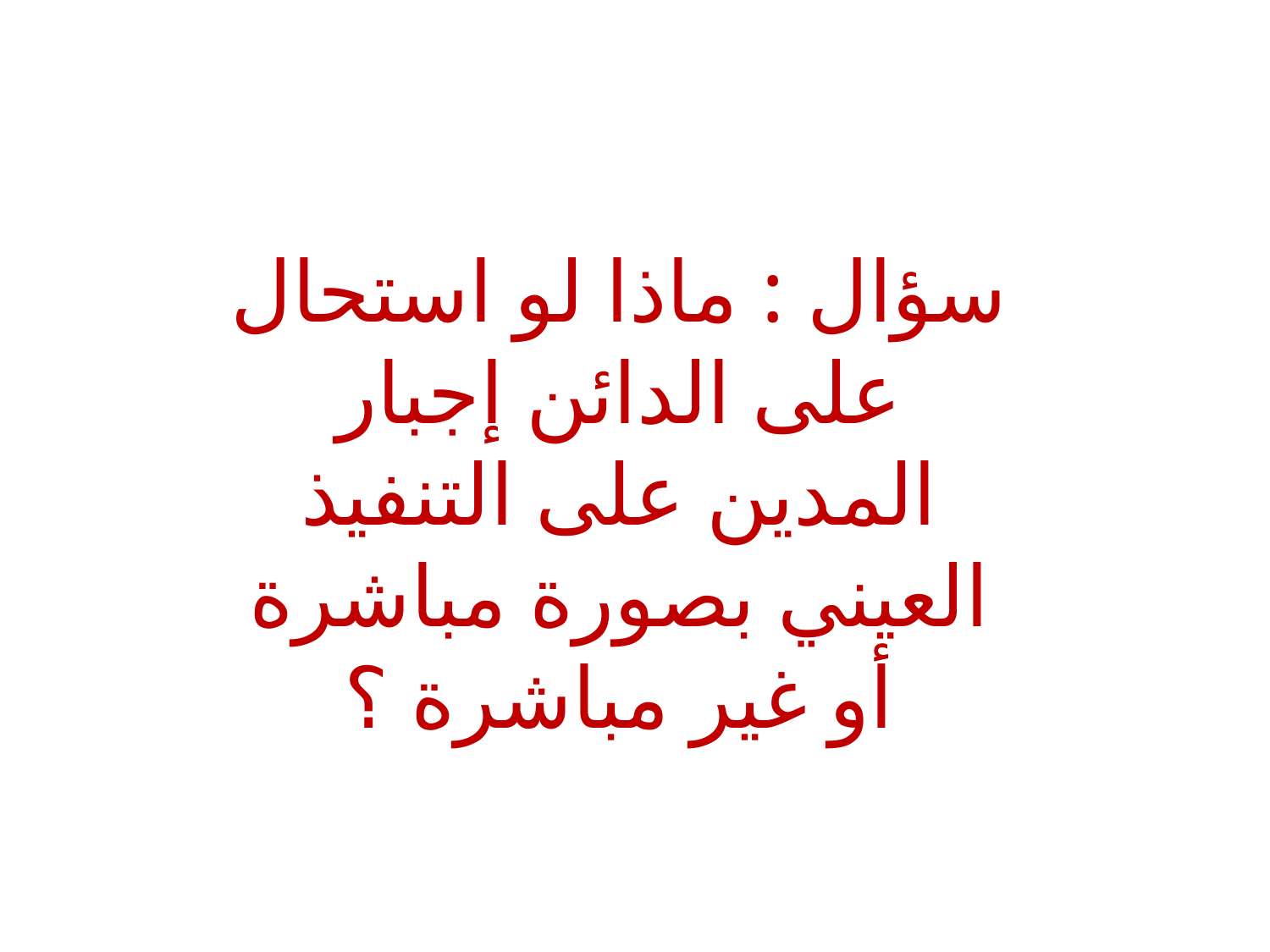

سؤال : ماذا لو استحال على الدائن إجبار المدين على التنفيذ العيني بصورة مباشرة أو غير مباشرة ؟